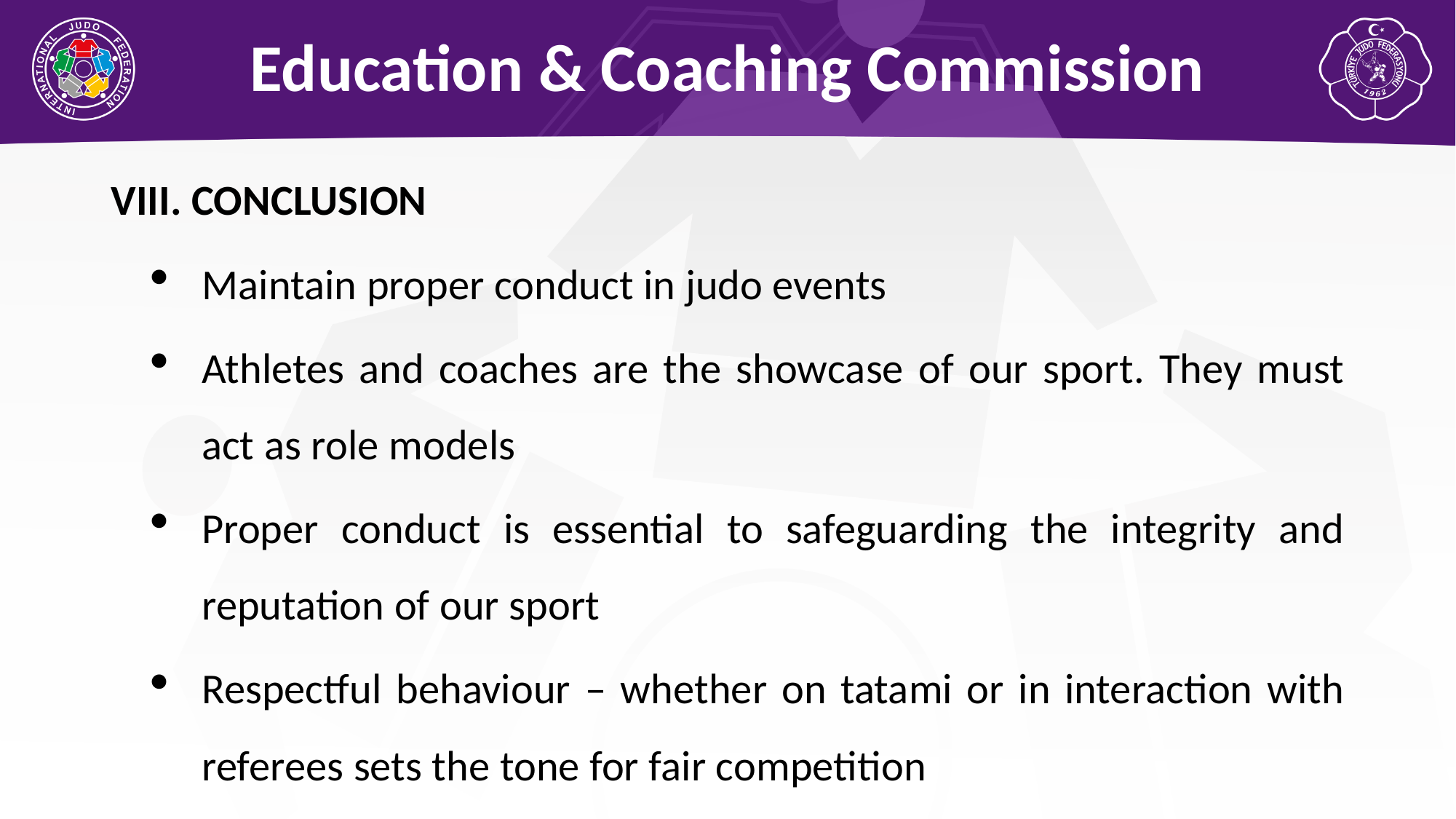

Education & Coaching Commission
VIII. CONCLUSION
Maintain proper conduct in judo events
Athletes and coaches are the showcase of our sport. They must act as role models
Proper conduct is essential to safeguarding the integrity and reputation of our sport
Respectful behaviour – whether on tatami or in interaction with referees sets the tone for fair competition